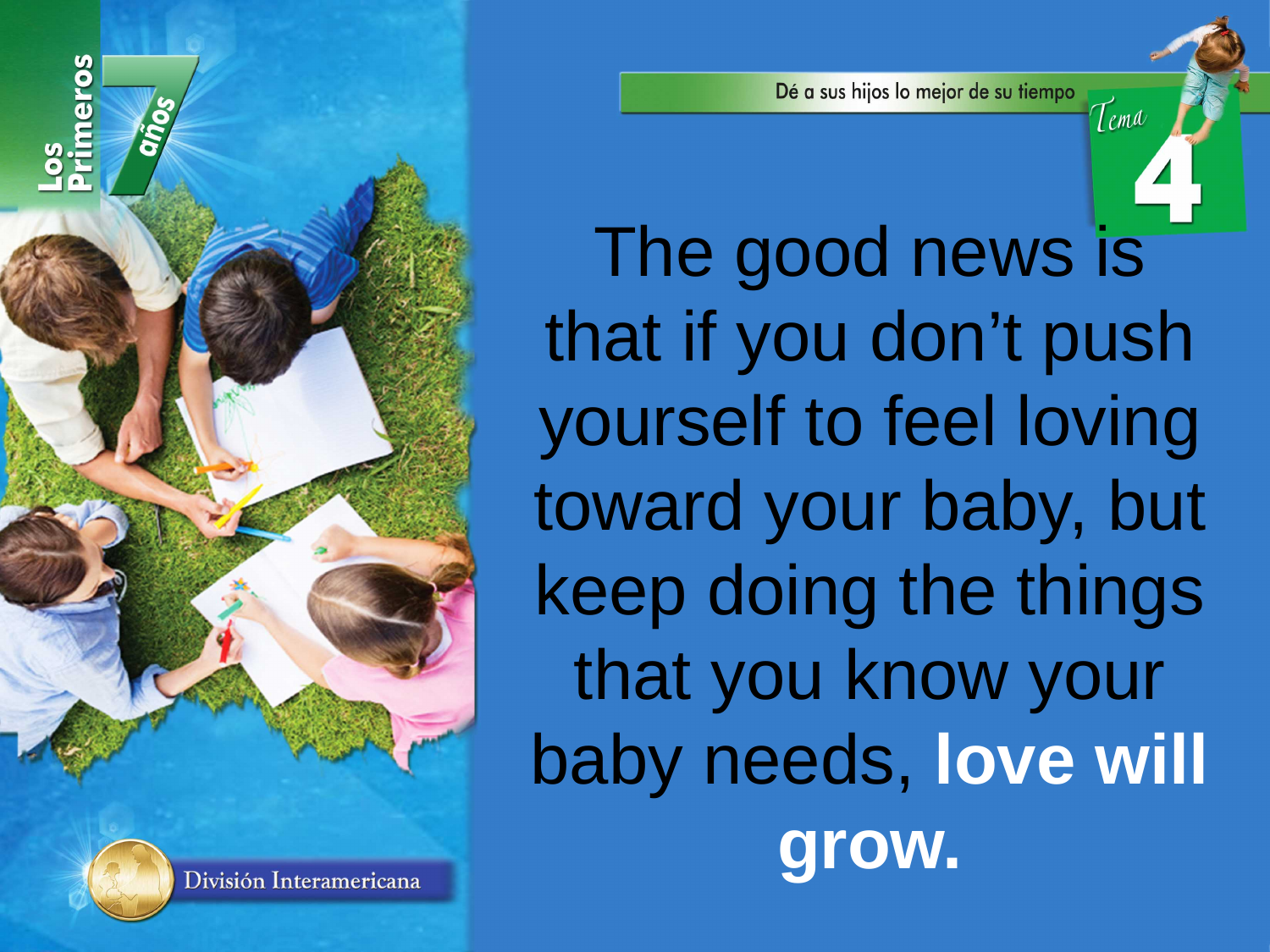

The good news is that if you don’t push yourself to feel loving toward your baby, but keep doing the things that you know your baby needs, love will grow.